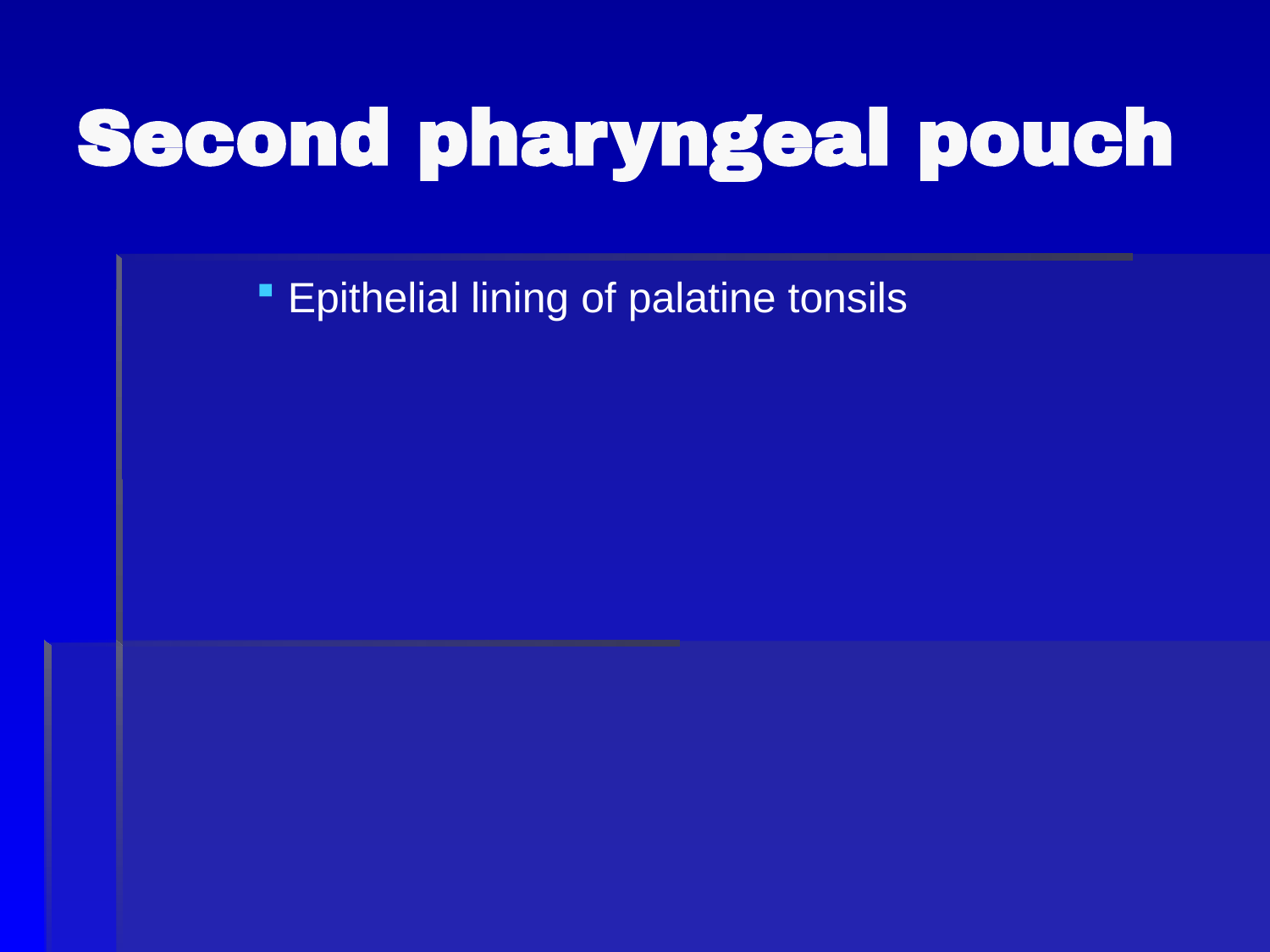

# Second pharyngeal pouch
Epithelial lining of palatine tonsils